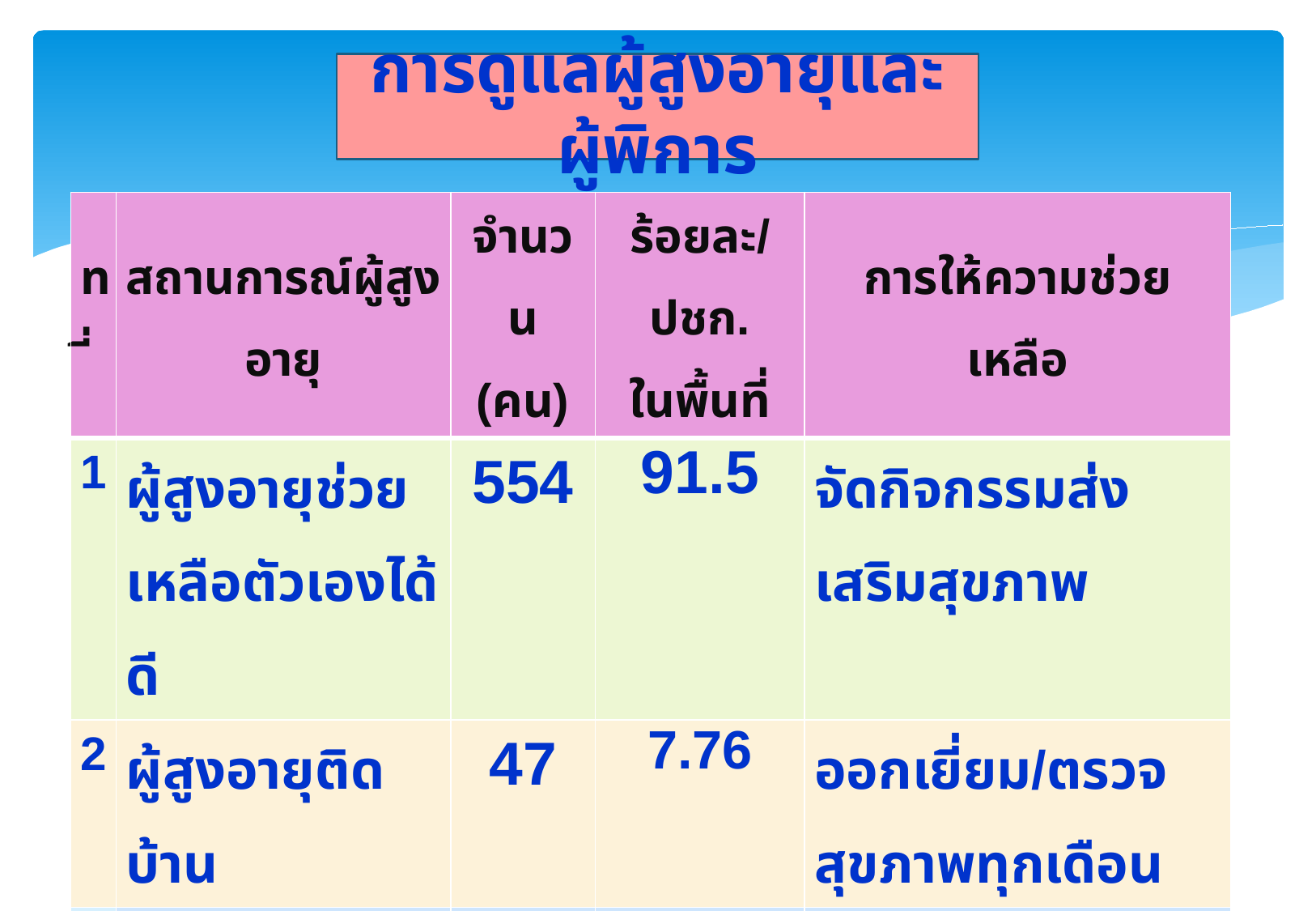

# การดูแลผู้สูงอายุและผู้พิการ
| ที่ | สถานการณ์ผู้สูงอายุ | จำนวน (คน) | ร้อยละ/ปชก. ในพื้นที่ | การให้ความช่วยเหลือ |
| --- | --- | --- | --- | --- |
| 1 | ผู้สูงอายุช่วยเหลือตัวเองได้ดี | 554 | 91.5 | จัดกิจกรรมส่งเสริมสุขภาพ |
| 2 | ผู้สูงอายุติดบ้าน | 47 | 7.76 | ออกเยี่ยม/ตรวจสุขภาพทุกเดือน |
| 3 | ผู้สูงอายุติดเตียง | 4 | o.66 | ฟื้นฟูสภาพโดยทีมสหวิชาชีพ/ทุกสัปดาห์ |
| รวม |  | 598 | 15.13 |  |